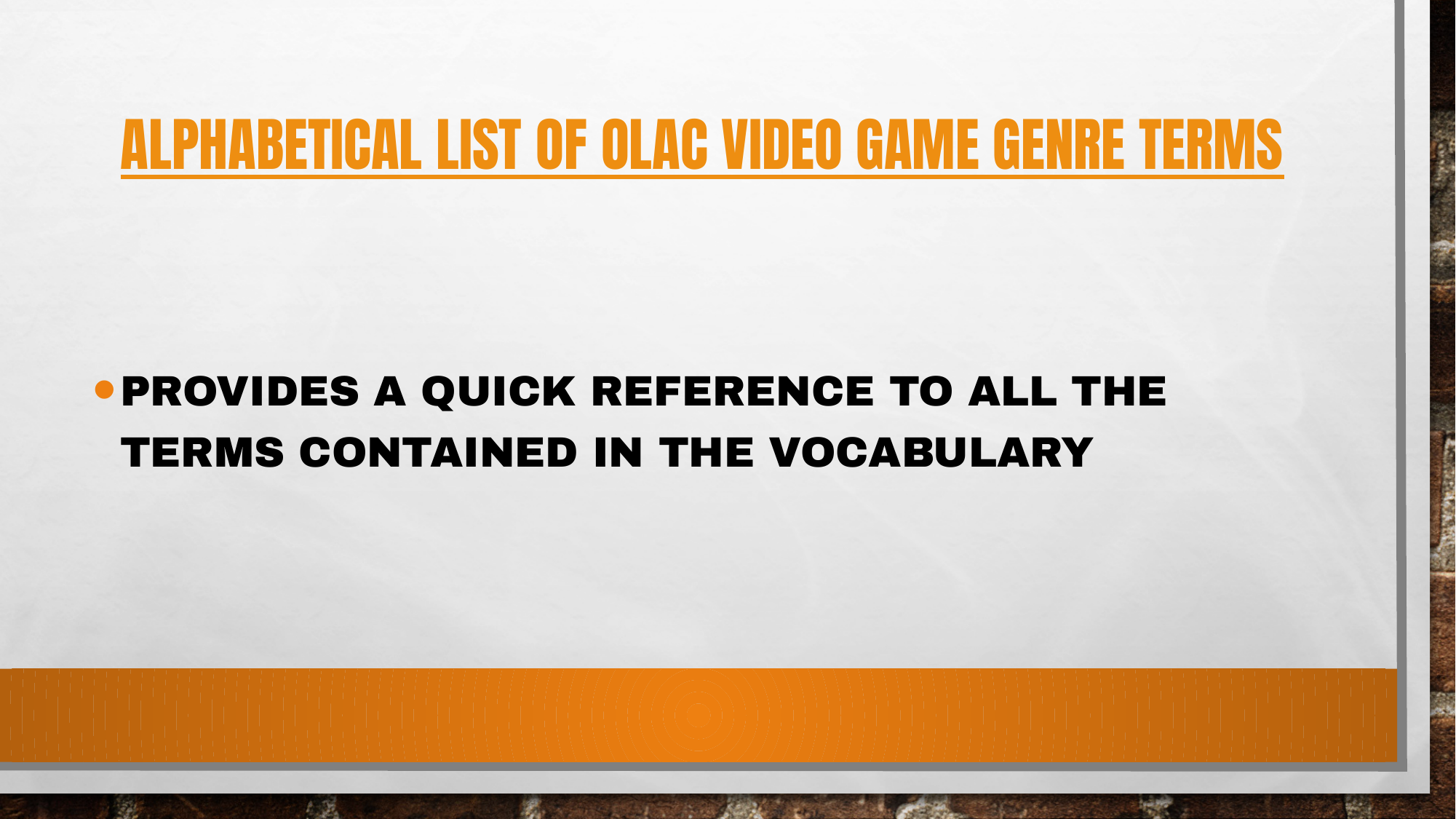

# ALPHABETICAL LIST OF OLAC VIDEO GAME GENRE TERMS
Provides A QUICK REFERENCE TO ALL THE TERMS CONTAINED IN THE VOCABULARY